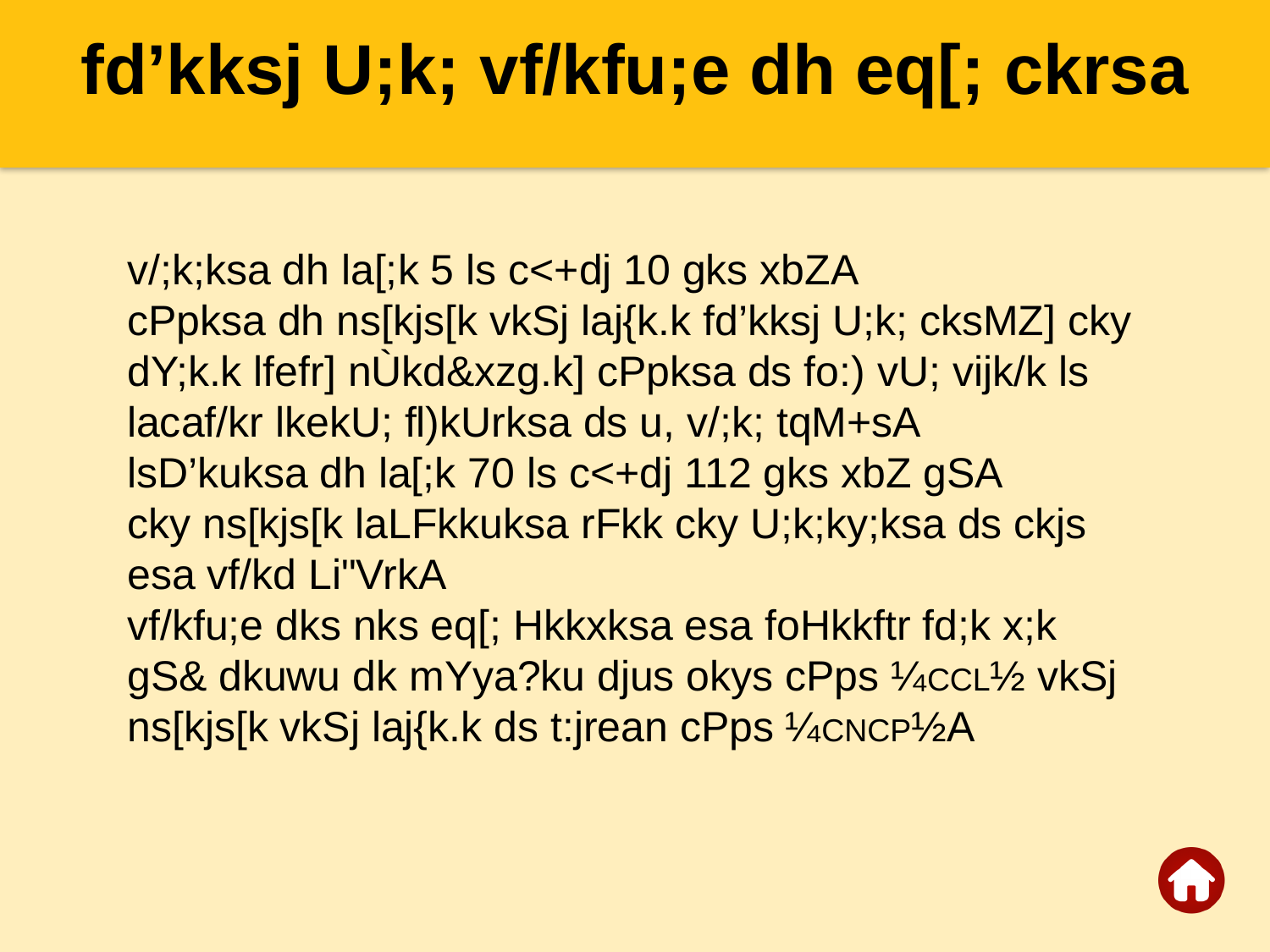

fd’kksj U;k; vf/kfu;e dh eq[; ckrsa
v/;k;ksa dh la[;k 5 ls c<+dj 10 gks xbZA
cPpksa dh ns[kjs[k vkSj laj{k.k fd’kksj U;k; cksMZ] cky dY;k.k lfefr] nÙkd&xzg.k] cPpksa ds fo:) vU; vijk/k ls lacaf/kr lkekU; fl)kUrksa ds u, v/;k; tqM+sA
lsD’kuksa dh la[;k 70 ls c<+dj 112 gks xbZ gSA
cky ns[kjs[k laLFkkuksa rFkk cky U;k;ky;ksa ds ckjs esa vf/kd Li"VrkA
vf/kfu;e dks nks eq[; Hkkxksa esa foHkkftr fd;k x;k gS& dkuwu dk mYya?ku djus okys cPps ¼CCL½ vkSj ns[kjs[k vkSj laj{k.k ds t:jrean cPps ¼CNCP½A